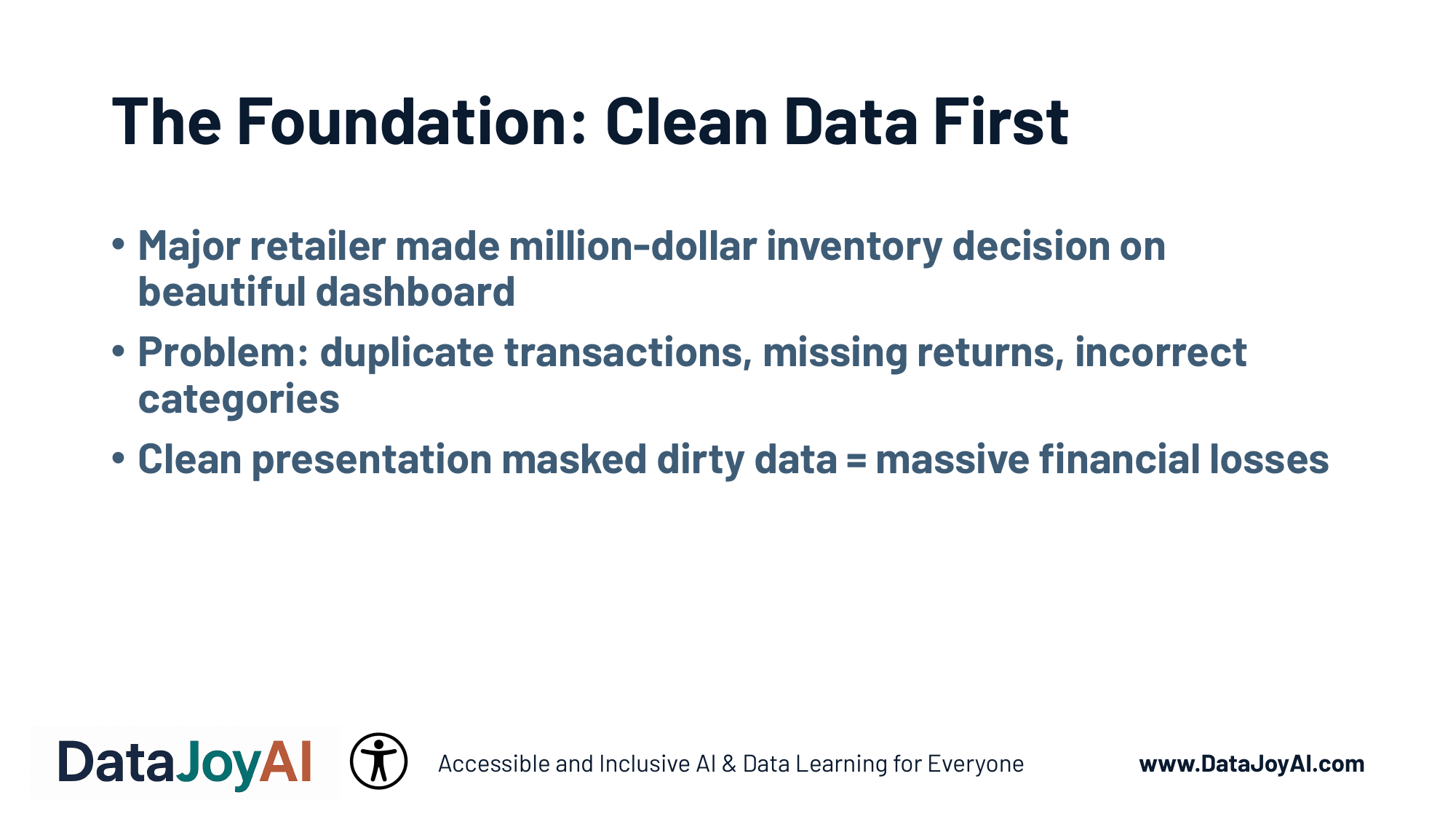

# The Foundation: Clean Data First
Major retailer made million-dollar inventory decision on beautiful dashboard
Problem: duplicate transactions, missing returns, incorrect categories
Clean presentation masked dirty data = massive financial losses